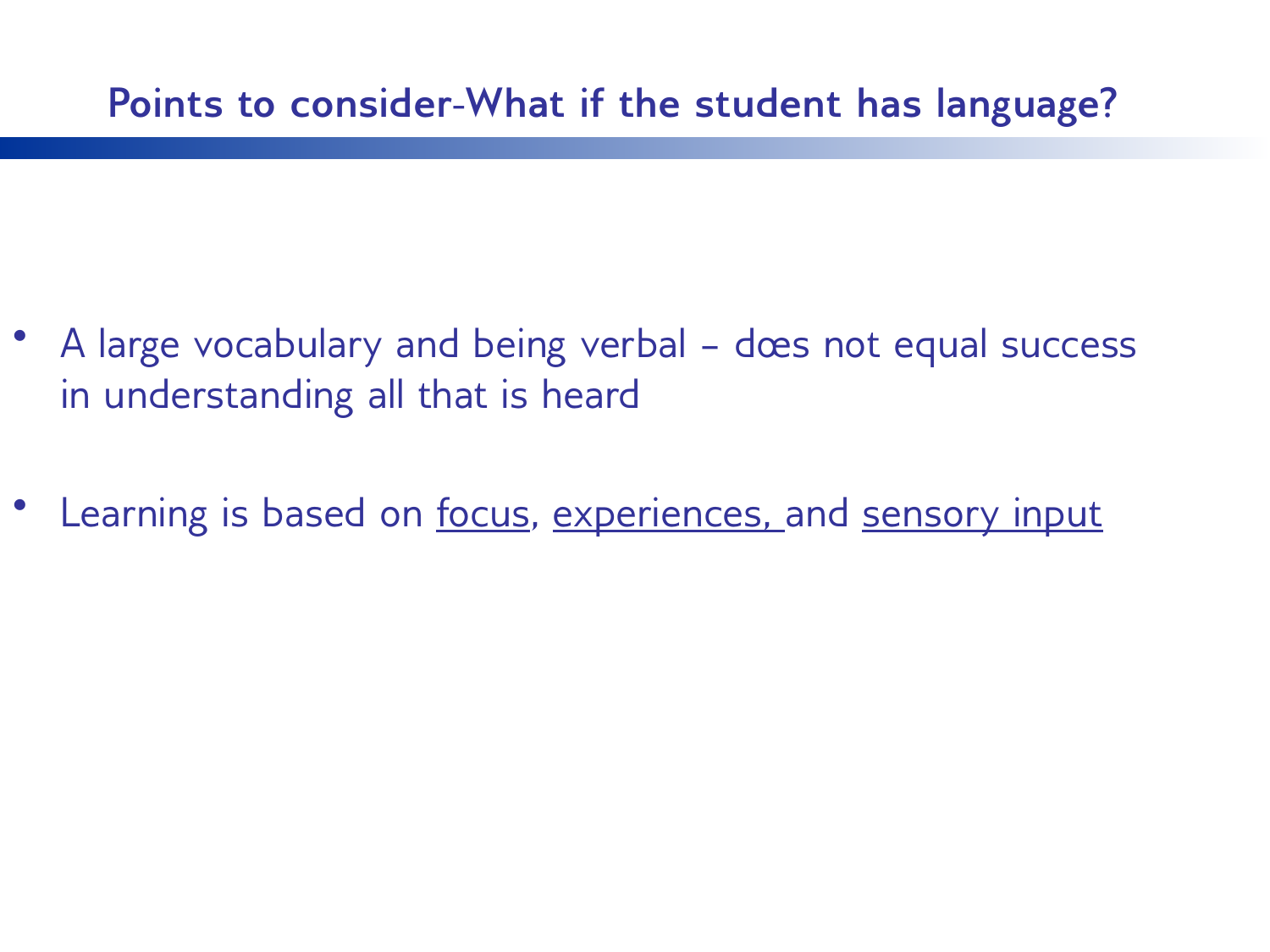

# Points to consider-What if the student has language?

A large vocabulary and being verbal – does not equal success in understanding all that is heard

Learning is based on focus, experiences, and sensory input